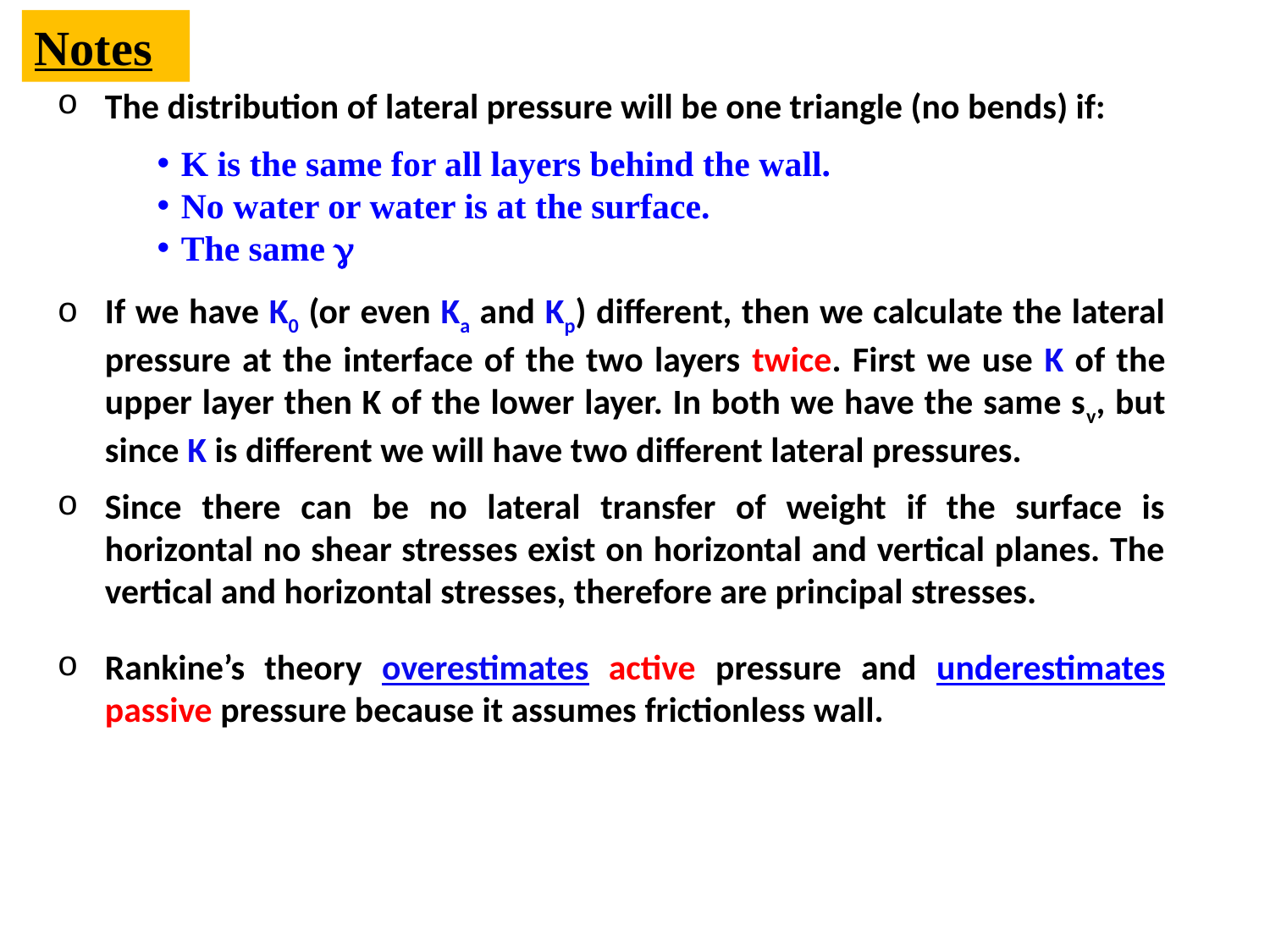

Notes
The distribution of lateral pressure will be one triangle (no bends) if:
K is the same for all layers behind the wall.
No water or water is at the surface.
The same γ
If we have K0 (or even Ka and Kp) different, then we calculate the lateral pressure at the interface of the two layers twice. First we use K of the upper layer then K of the lower layer. In both we have the same sv, but since K is different we will have two different lateral pressures.
Since there can be no lateral transfer of weight if the surface is horizontal no shear stresses exist on horizontal and vertical planes. The vertical and horizontal stresses, therefore are principal stresses.
Rankine’s theory overestimates active pressure and underestimates passive pressure because it assumes frictionless wall.